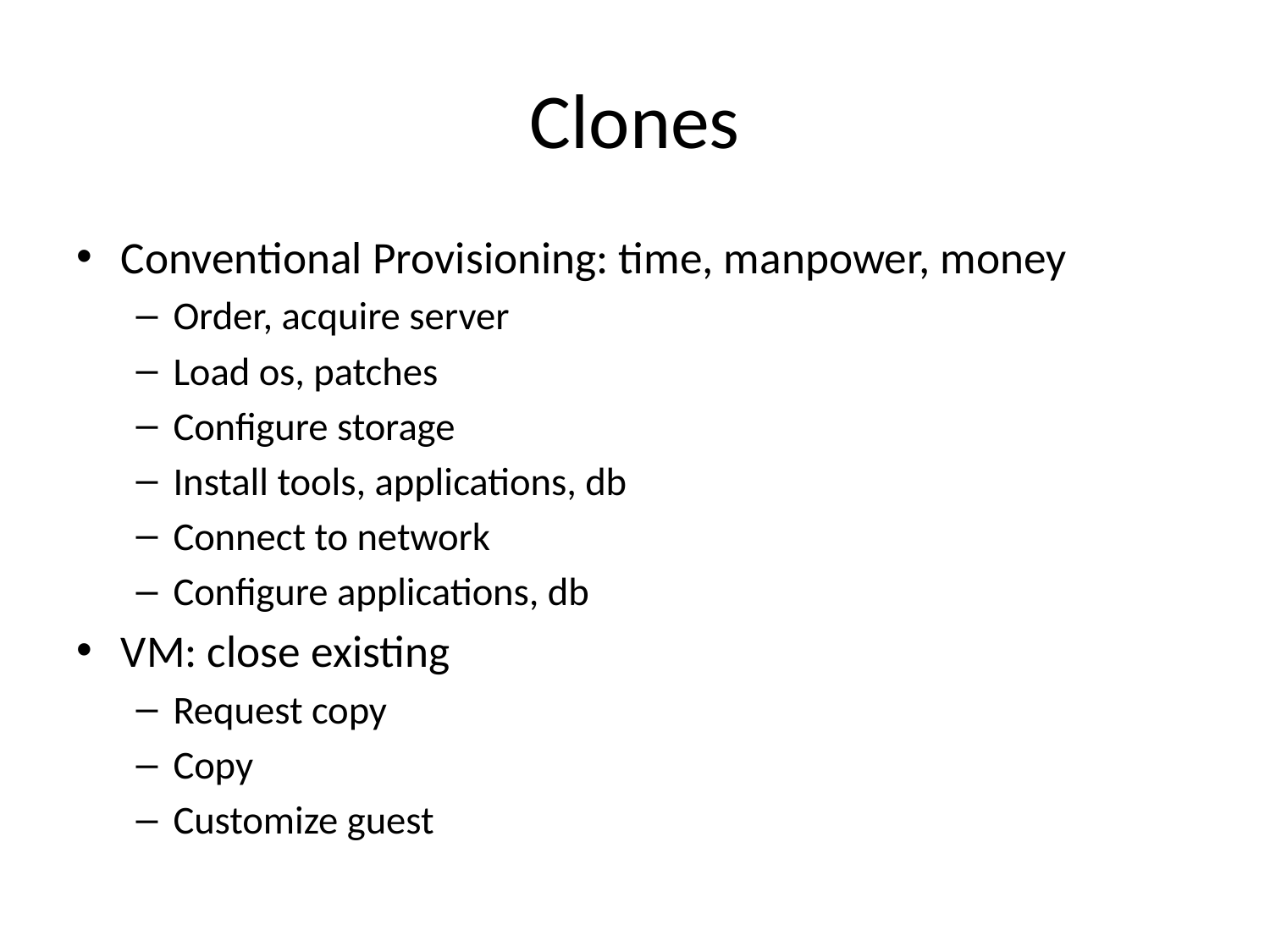

# Clones
Conventional Provisioning: time, manpower, money
Order, acquire server
Load os, patches
Configure storage
Install tools, applications, db
Connect to network
Configure applications, db
VM: close existing
Request copy
Copy
Customize guest